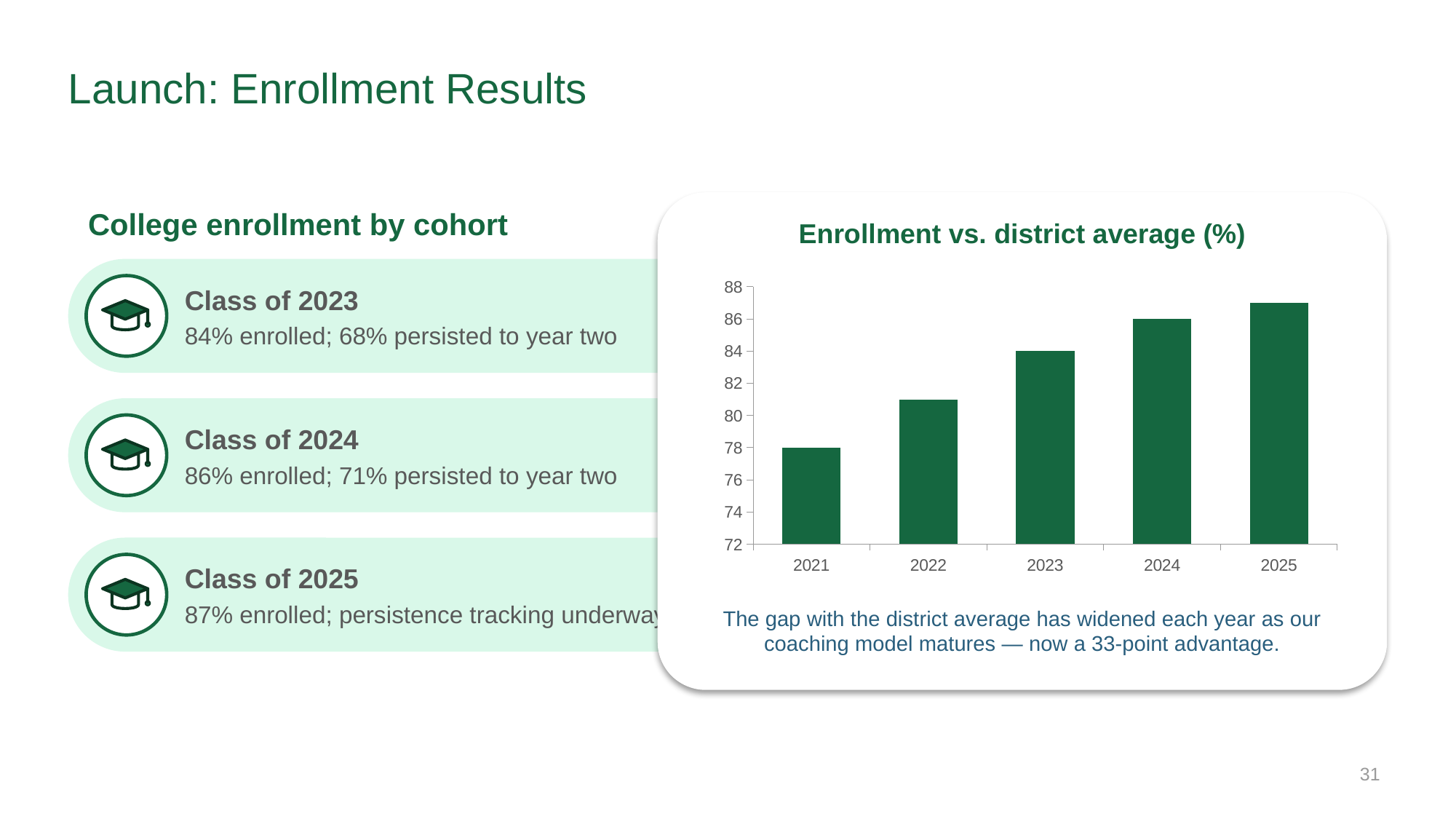

# Launch: Enrollment Results

College enrollment by cohort
Enrollment vs. district average (%)

### Chart

| Category | Enrolled (%) |
|---|---|
| 2021 | 78.0 |
| 2022 | 81.0 |
| 2023 | 84.0 |
| 2024 | 86.0 |
| 2025 | 87.0 |
Class of 2023
84% enrolled; 68% persisted to year two

Class of 2024
86% enrolled; 71% persisted to year two

Class of 2025
87% enrolled; persistence tracking underway

The gap with the district average has widened each year as our coaching model matures — now a 33-point advantage.
31